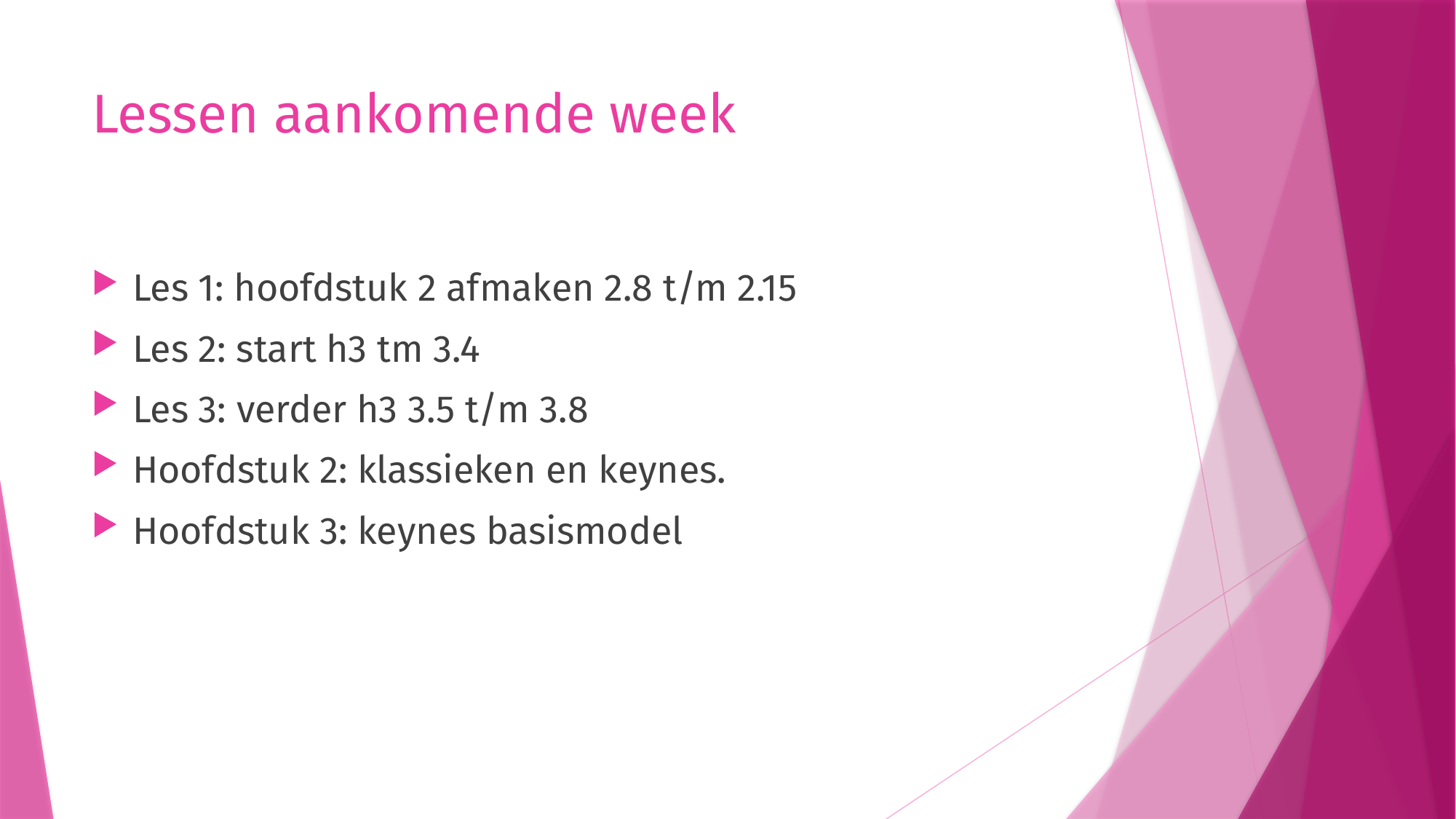

# Lessen aankomende week
Les 1: hoofdstuk 2 afmaken 2.8 t/m 2.15
Les 2: start h3 tm 3.4
Les 3: verder h3 3.5 t/m 3.8
Hoofdstuk 2: klassieken en keynes.
Hoofdstuk 3: keynes basismodel